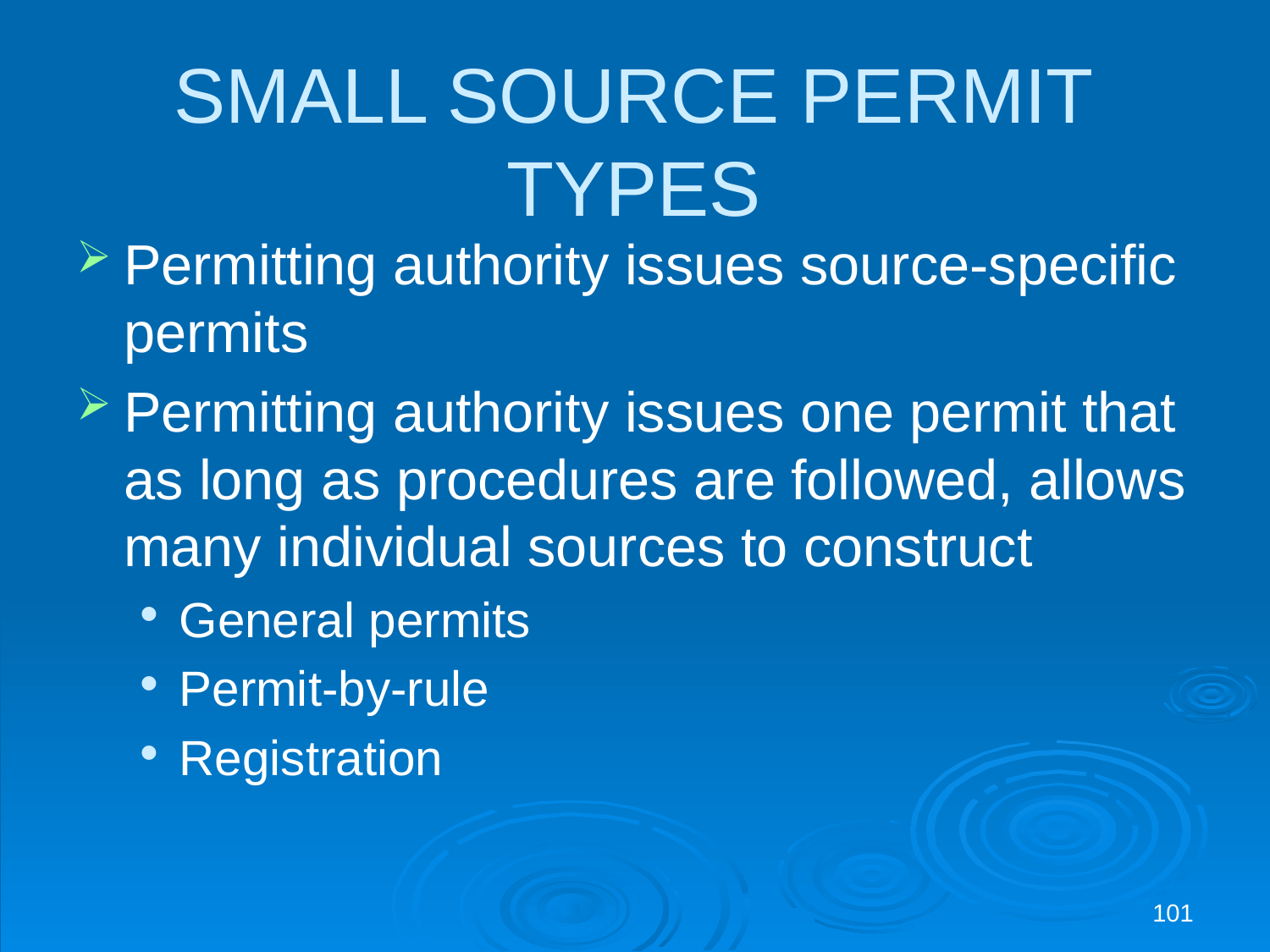

# SMALL SOURCE PERMIT TYPES
Permitting authority issues source-specific permits
Permitting authority issues one permit that as long as procedures are followed, allows many individual sources to construct
General permits
Permit-by-rule
Registration

101